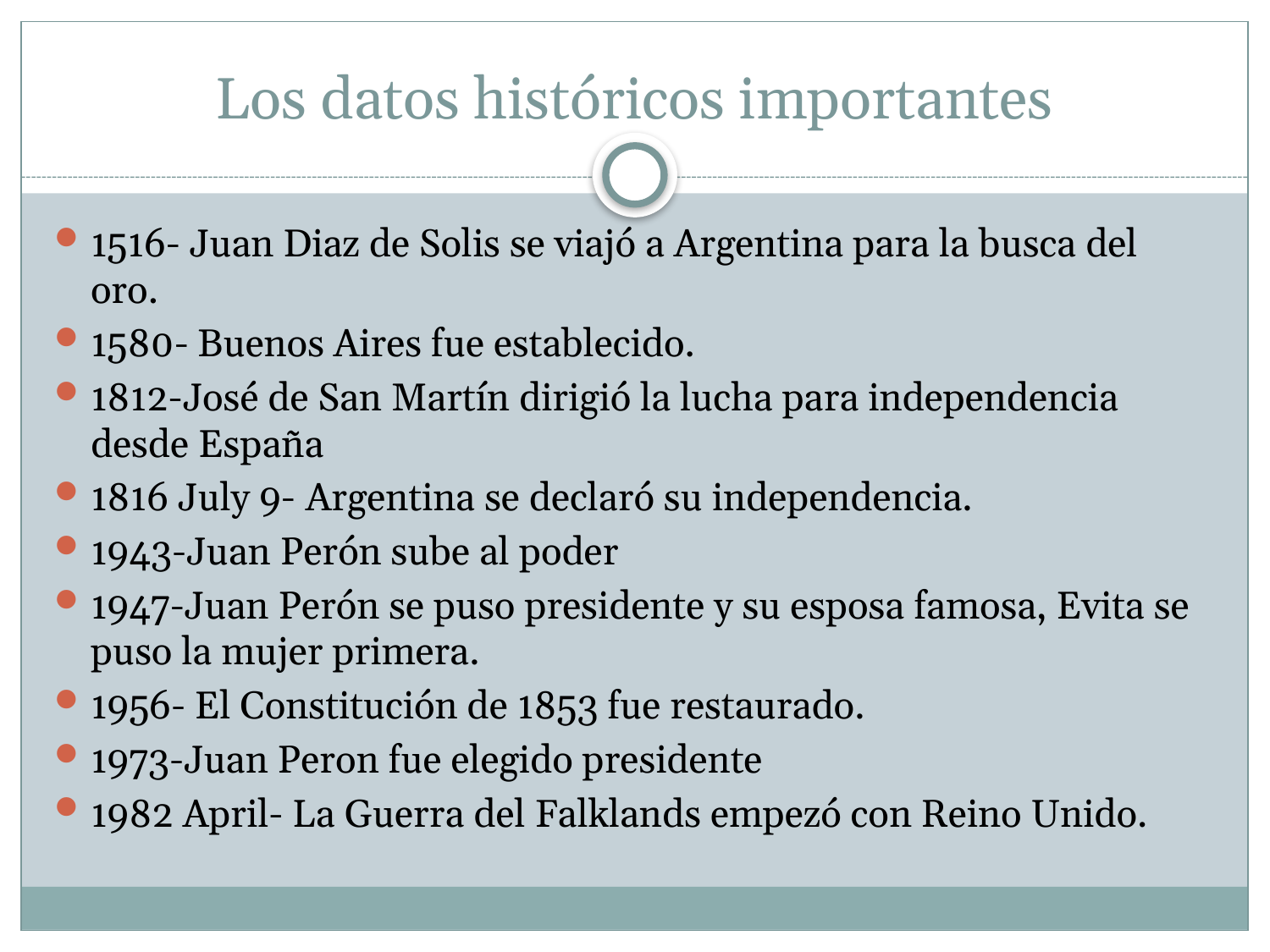

# Los datos históricos importantes
1516- Juan Diaz de Solis se viajó a Argentina para la busca del oro.
1580- Buenos Aires fue establecido.
1812-José de San Martín dirigió la lucha para independencia  desde España
1816 July 9-	 Argentina se declaró su independencia.
1943-Juan Perón sube al poder
1947-Juan Perón se puso presidente y su esposa famosa, Evita se puso la mujer primera.
1956- El Constitución de 1853 fue restaurado.
1973-Juan Peron fue elegido presidente
1982 April- La Guerra del Falklands empezó con Reino Unido.